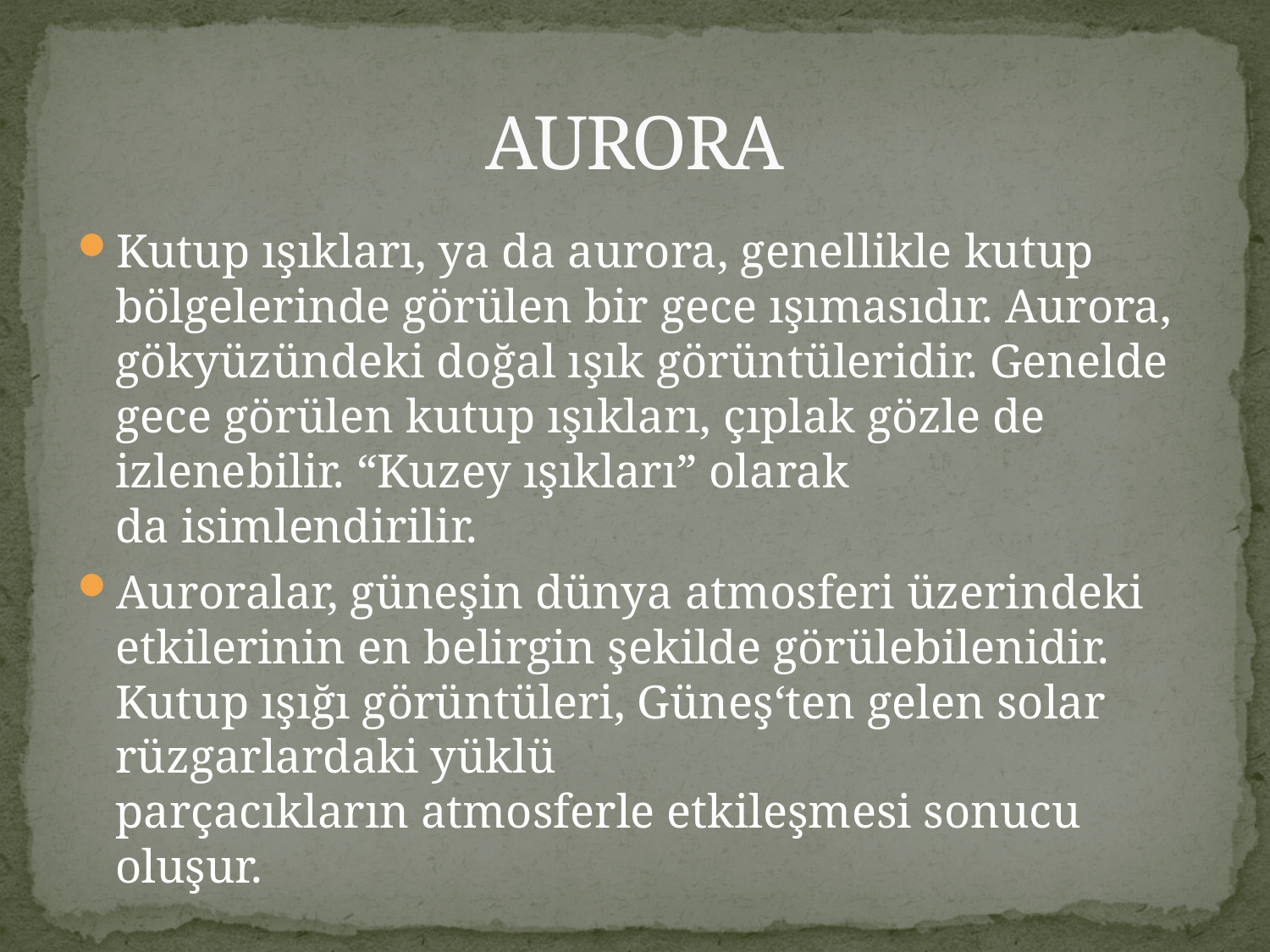

# AURORA
Kutup ışıkları, ya da aurora, genellikle kutup bölgelerinde görülen bir gece ışımasıdır. Aurora, gökyüzündeki doğal ışık görüntüleridir. Genelde gece görülen kutup ışıkları, çıplak gözle de izlenebilir. “Kuzey ışıkları” olarak da isimlendirilir.
Auroralar, güneşin dünya atmosferi üzerindeki etkilerinin en belirgin şekilde görülebilenidir. Kutup ışığı görüntüleri, Güneş‘ten gelen solar rüzgarlardaki yüklü parçacıkların atmosferle etkileşmesi sonucu oluşur.